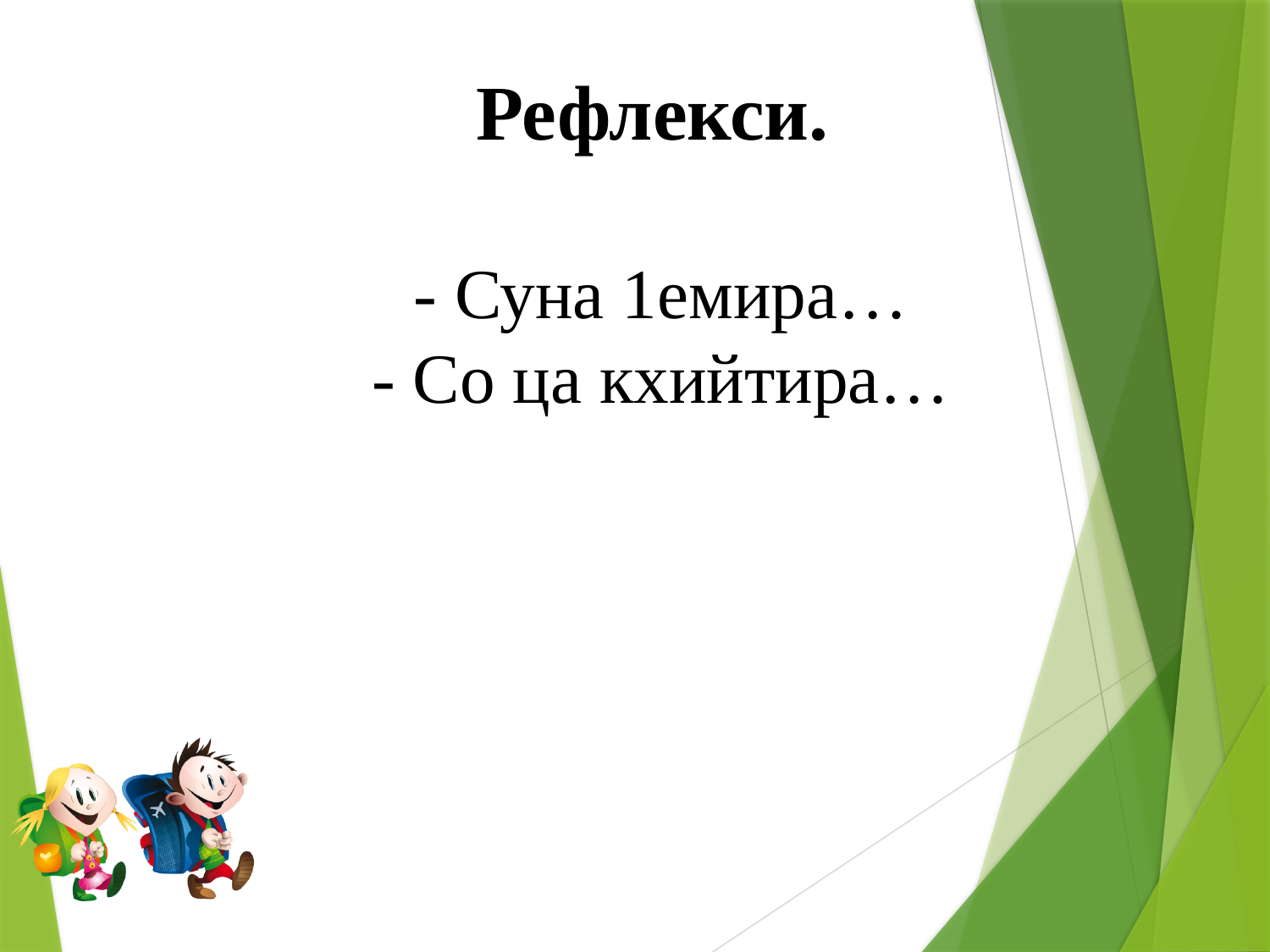

Рефлекси.

 - Суна 1емира…
 - Со ца кхийтира…